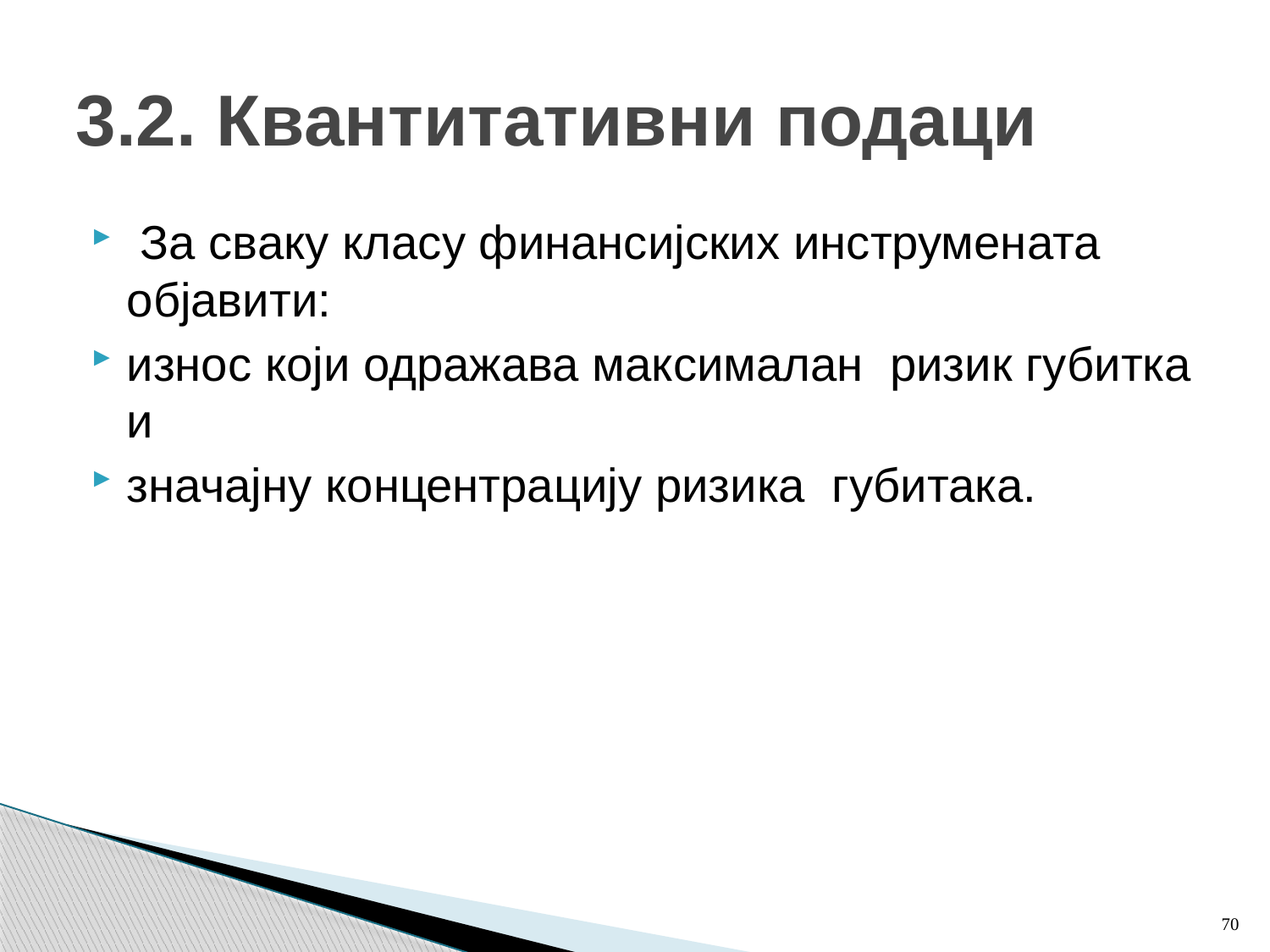

# 3.2. Квантитативни подаци
 За сваку класу финансијских инструмената објавити:
износ који одражава максималан  ризик губитка и
значајну концентрацију ризика  губитака.
70